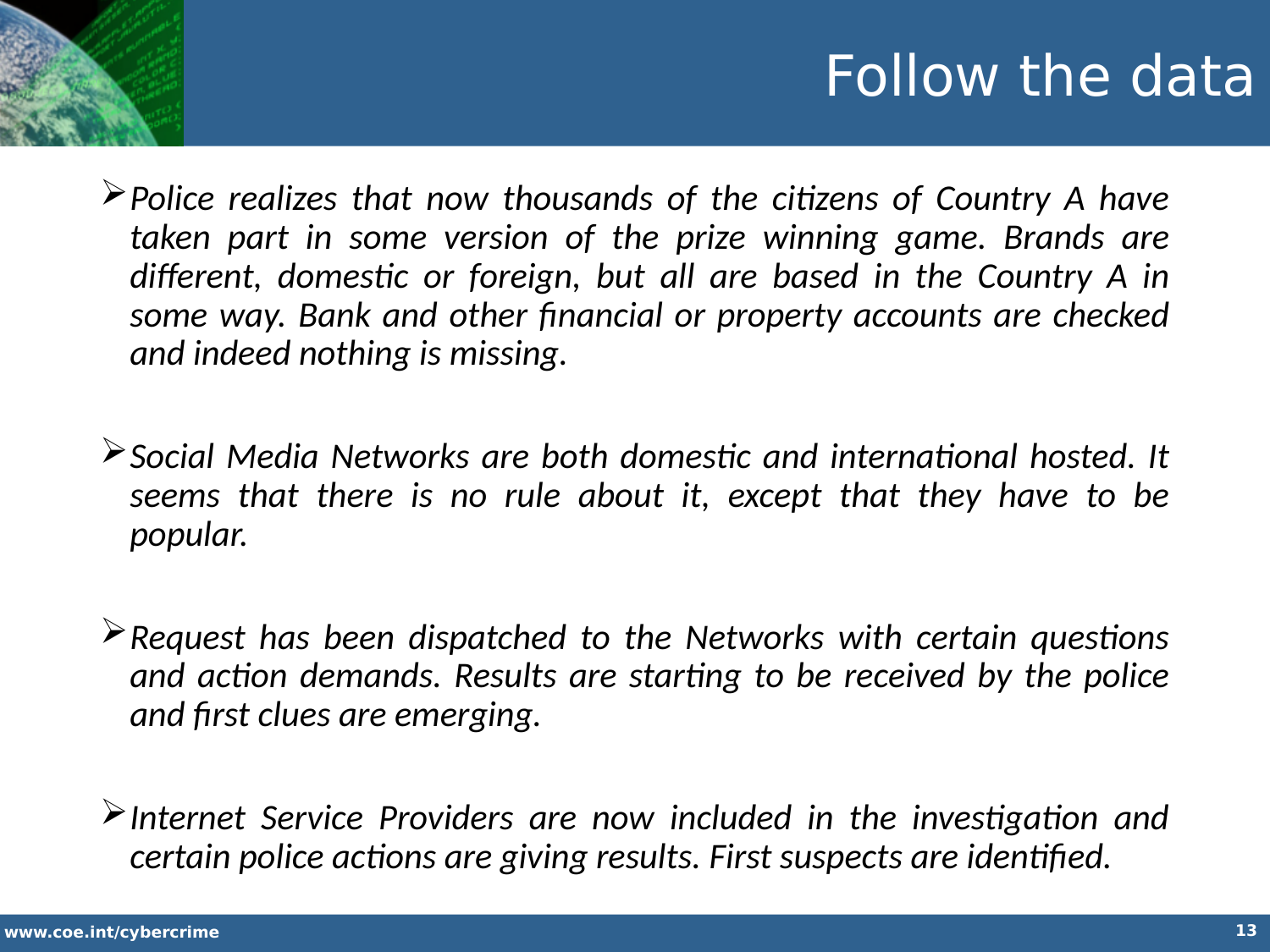

Follow the data
Police realizes that now thousands of the citizens of Country A have taken part in some version of the prize winning game. Brands are different, domestic or foreign, but all are based in the Country A in some way. Bank and other financial or property accounts are checked and indeed nothing is missing.

Social Media Networks are both domestic and international hosted. It seems that there is no rule about it, except that they have to be popular.

Request has been dispatched to the Networks with certain questions and action demands. Results are starting to be received by the police and first clues are emerging.

Internet Service Providers are now included in the investigation and certain police actions are giving results. First suspects are identified.

13